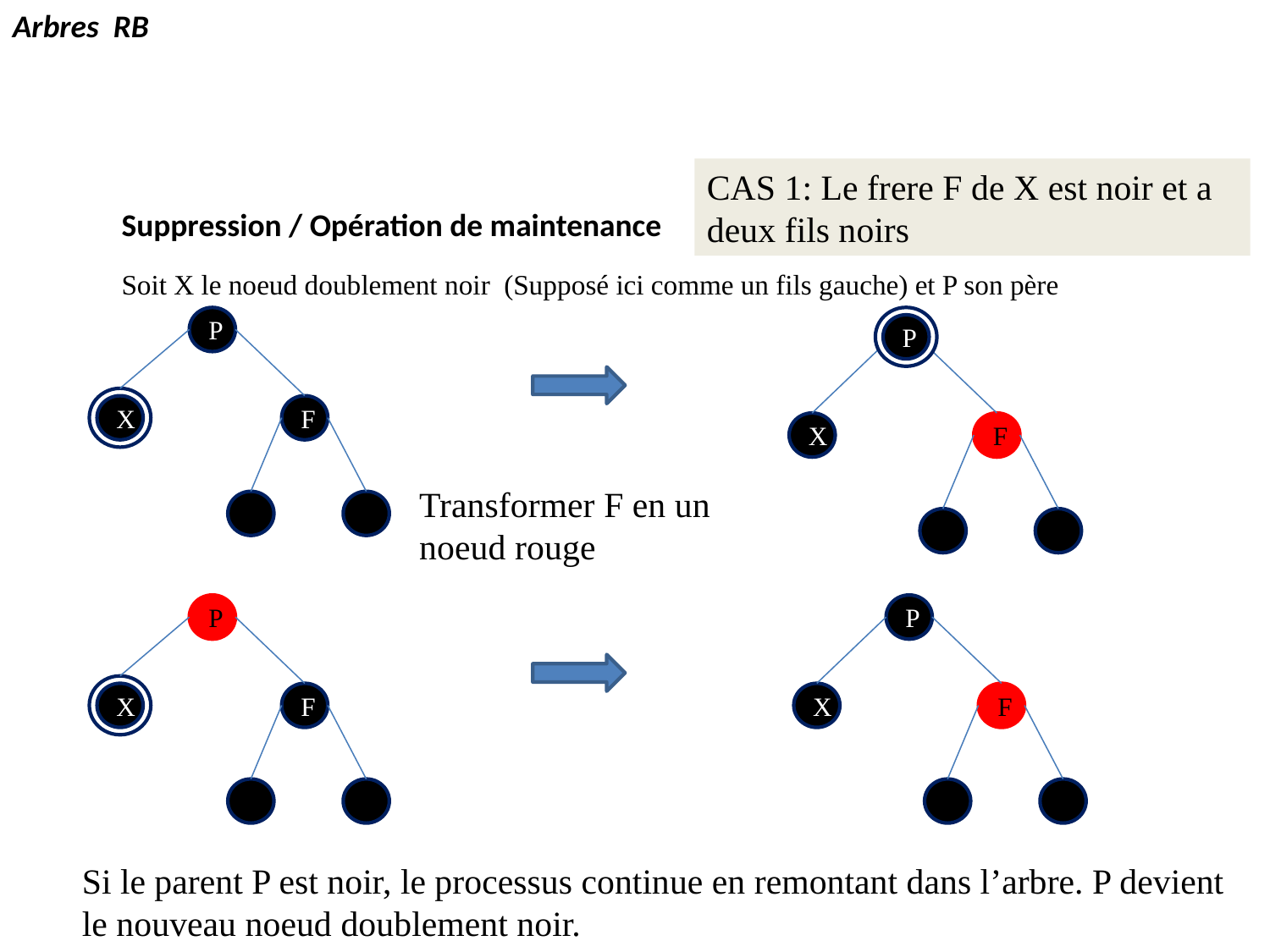

Arbres  RB
CAS 1: Le frere F de X est noir et a deux fils noirs
Suppression / Opération de maintenance
Soit X le noeud doublement noir  (Supposé ici comme un fils gauche) et P son père
P
P
X
F

P
P
X
F

Transformer F en un noeud rouge
P
P
X
F

P
X
F

Si le parent P est noir, le processus continue en remontant dans l’arbre. P devient le nouveau noeud doublement noir.